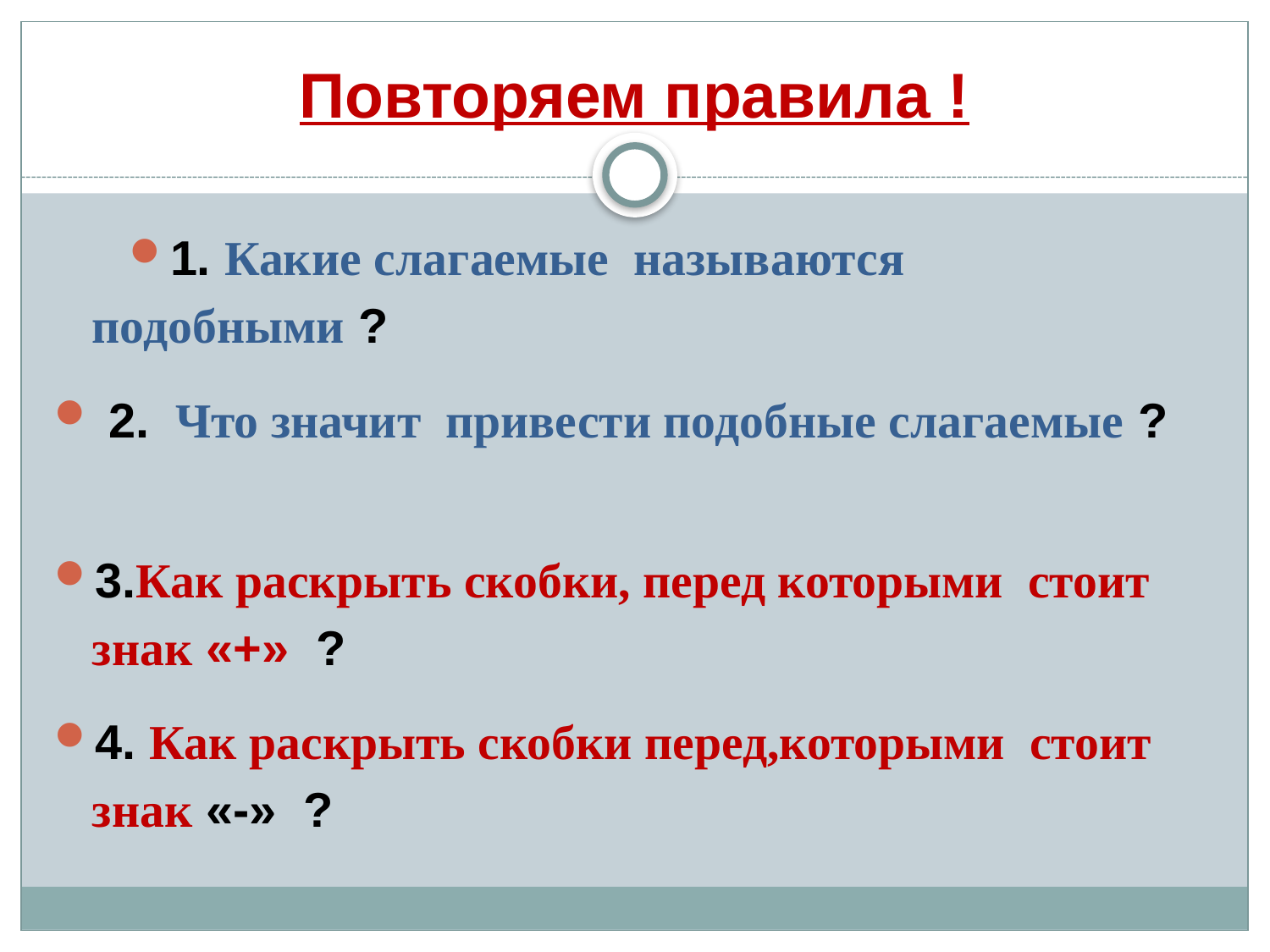

# Повторяем правила !
1. Какие слагаемые  называются  подобными ?
 2.  Что значит  привести подобные слагаемые ?

3.Как раскрыть скобки, перед которыми  стоит знак «+»  ?
4. Как раскрыть скобки перед,которыми  стоит знак «-»  ?